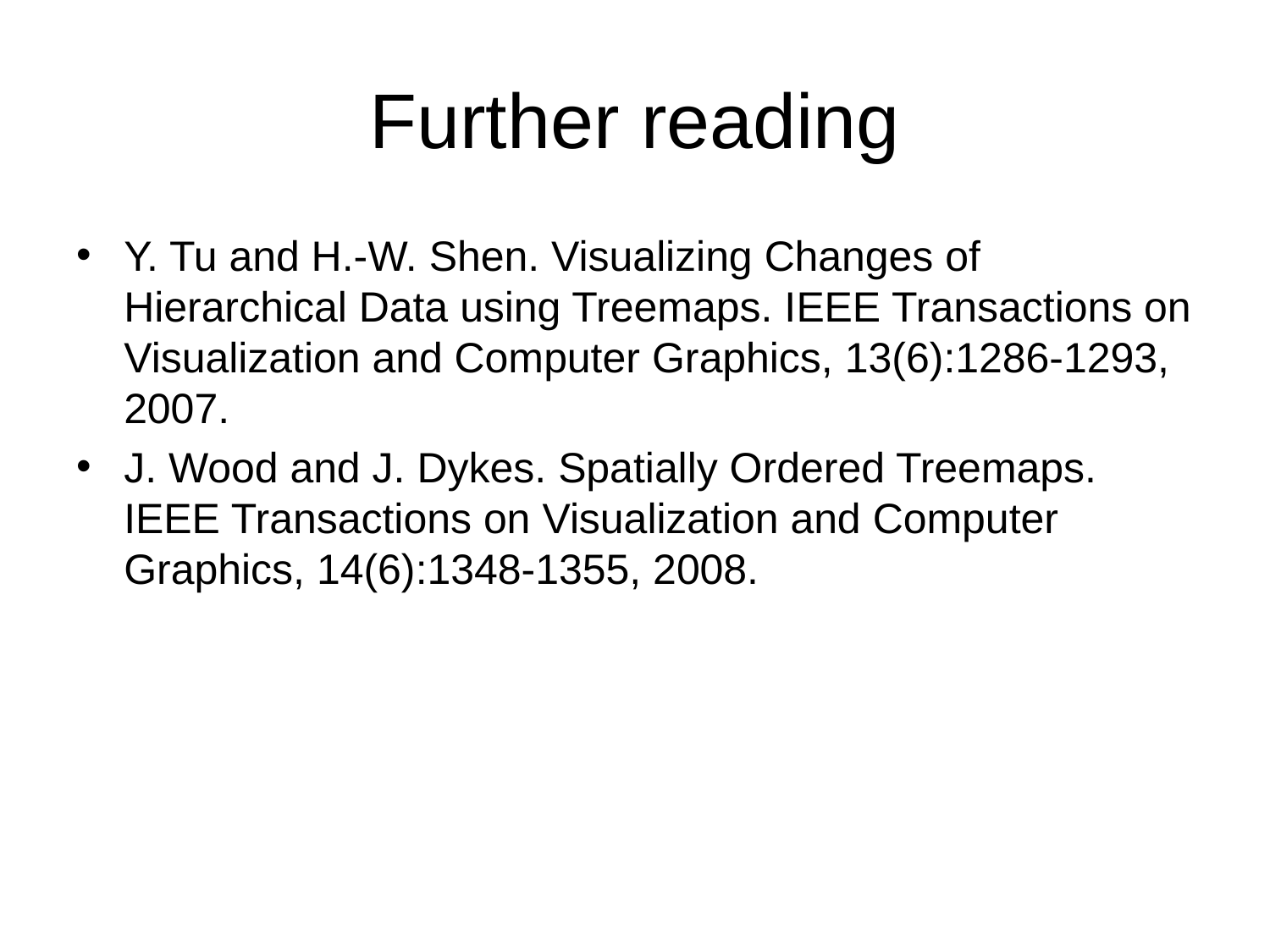

# Further reading
Y. Tu and H.-W. Shen. Visualizing Changes of Hierarchical Data using Treemaps. IEEE Transactions on Visualization and Computer Graphics, 13(6):1286-1293, 2007.
J. Wood and J. Dykes. Spatially Ordered Treemaps. IEEE Transactions on Visualization and Computer Graphics, 14(6):1348-1355, 2008.